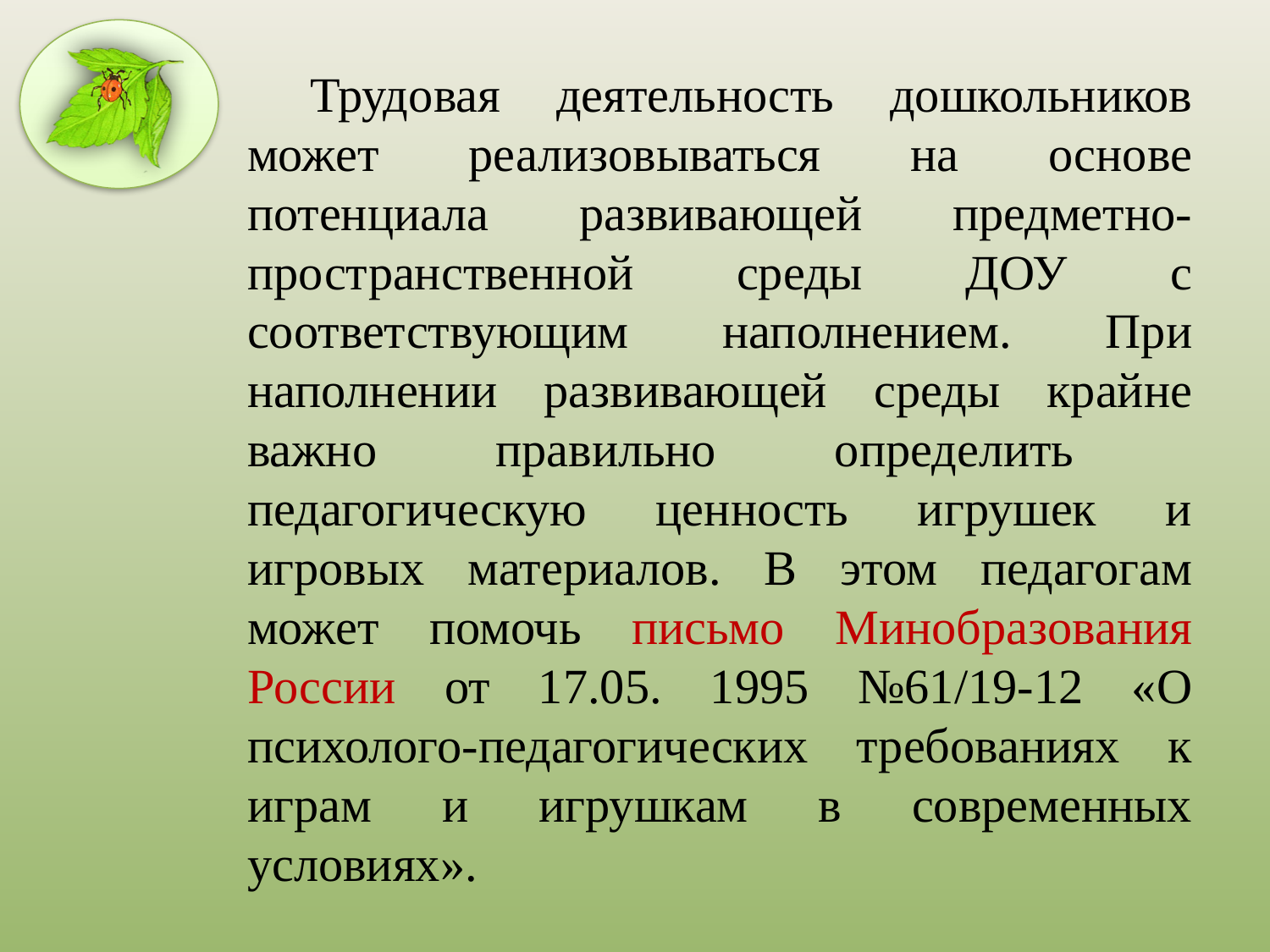

Трудовая деятельность дошкольников может реализовываться на основе потенциала развивающей предметно-пространственной среды ДОУ с соответствующим наполнением. При наполнении развивающей среды крайне важно правильно определить  педагогическую ценность игрушек и игровых материалов. В этом педагогам может помочь письмо Минобразования России от 17.05. 1995 №61/19-12 «О психолого-педагогических требованиях к играм и игрушкам в современных условиях».